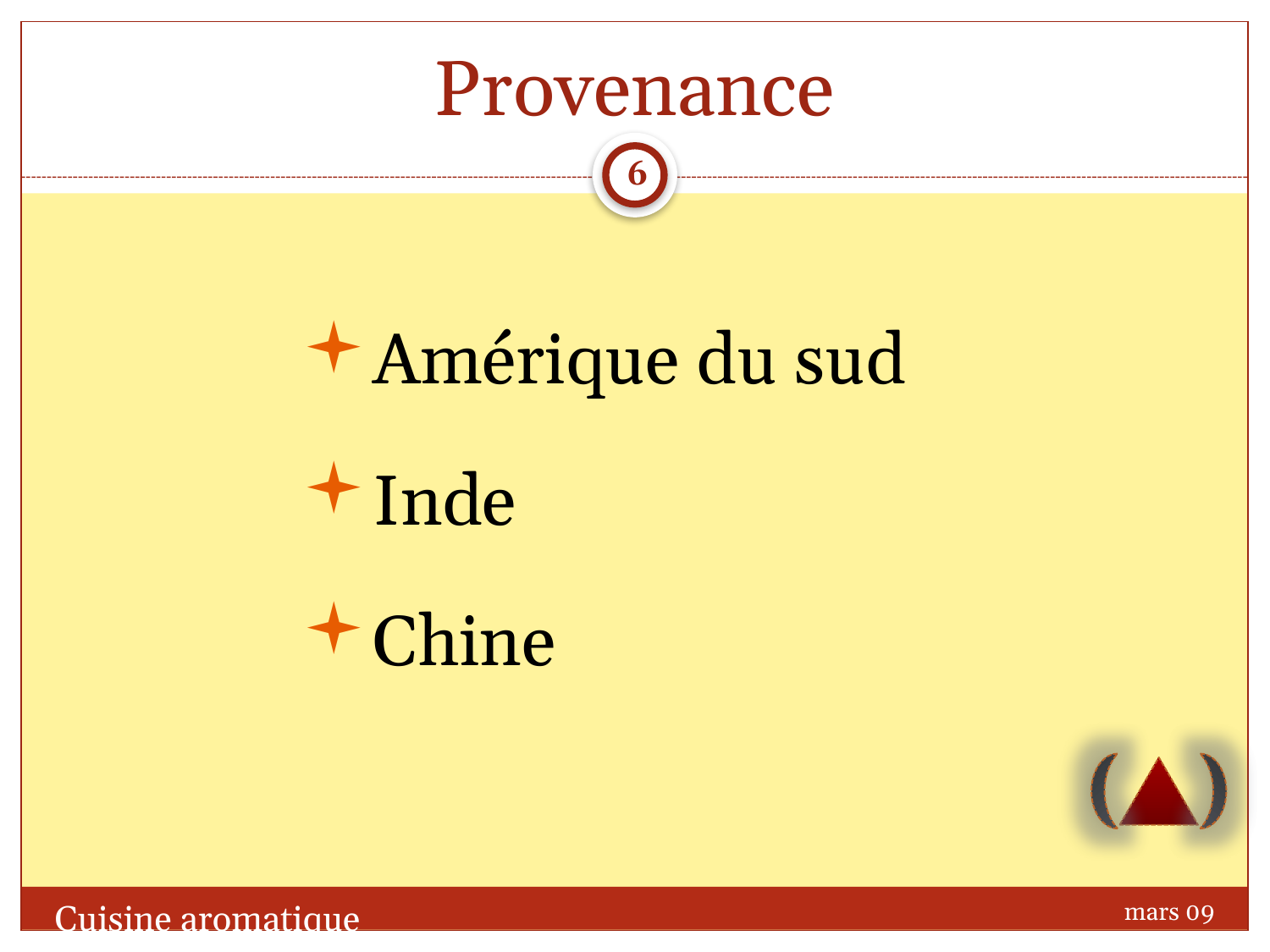

# Provenance
6
Amérique du sud
Inde
Chine
mars 09
Cuisine aromatique